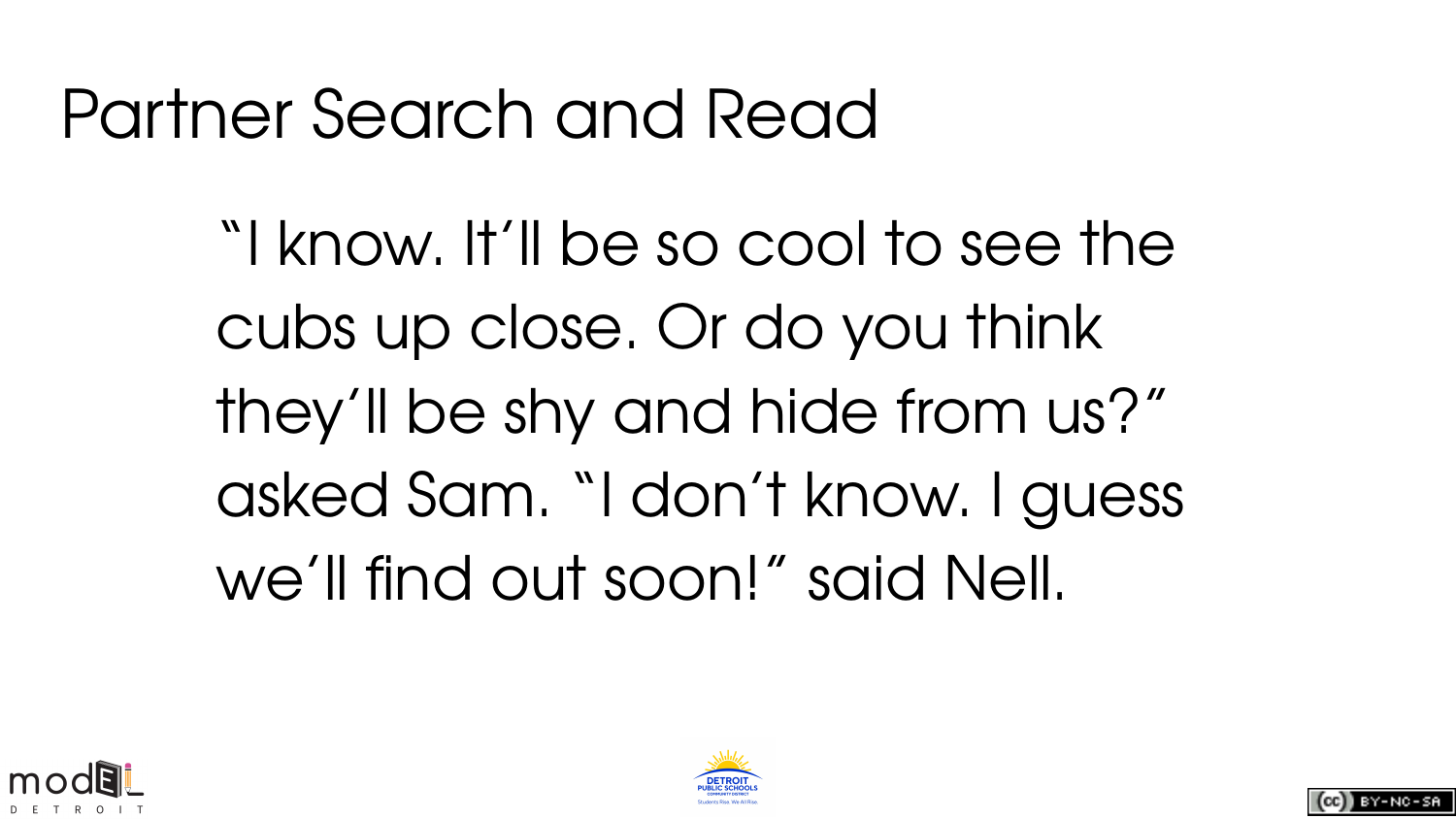

# Partner Search and Read

“I know. It’ll be so cool to see the cubs up close. Or do you think they’ll be shy and hide from us?” asked Sam. “I don’t know. I guess we’ll find out soon!” said Nell.